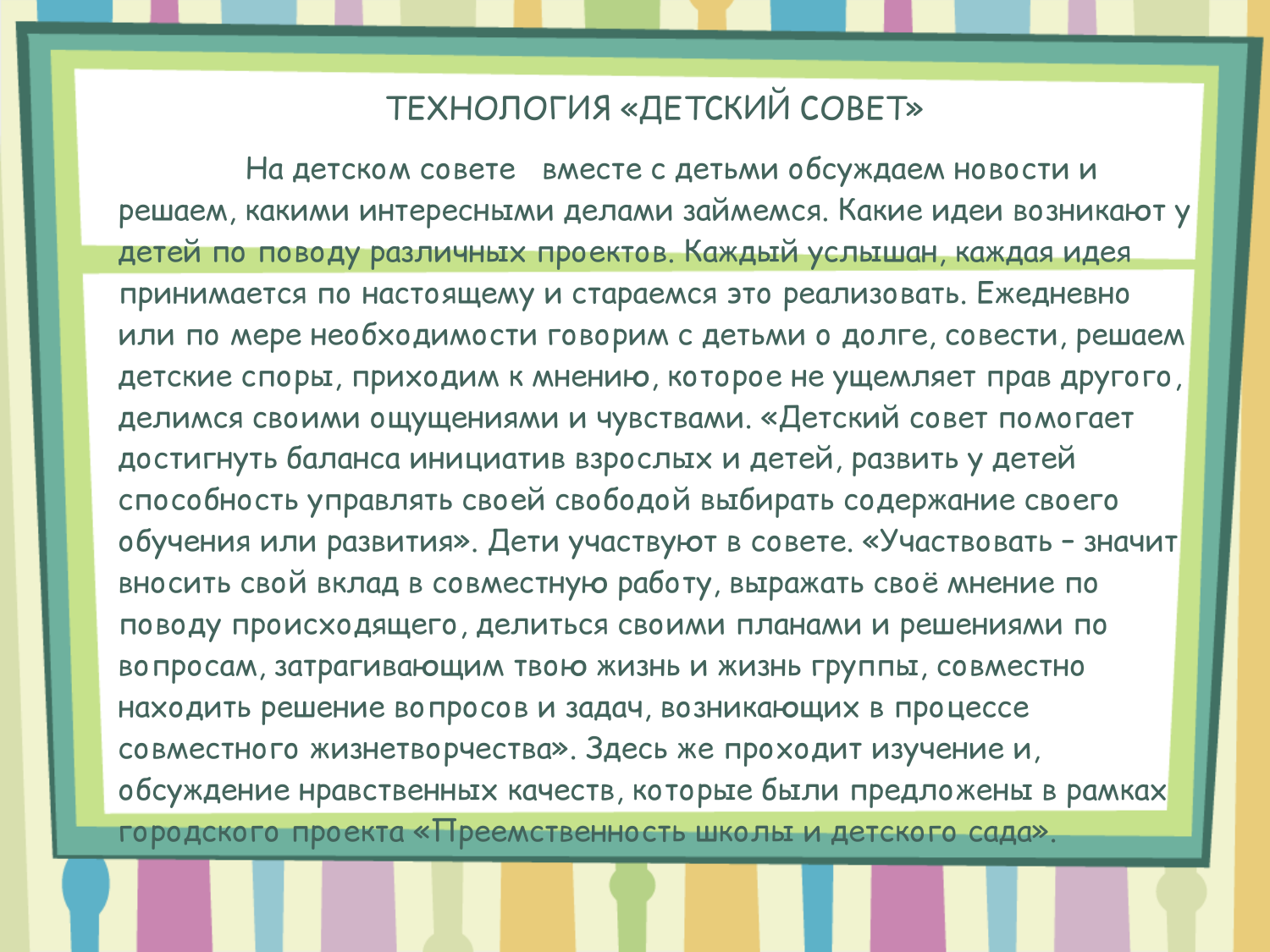

ТЕХНОЛОГИЯ «ДЕТСКИЙ СОВЕТ»
	На детском совете   вместе с детьми обсуждаем новости и решаем, какими интересными делами займемся. Какие идеи возникают у детей по поводу различных проектов. Каждый услышан, каждая идея принимается по настоящему и стараемся это реализовать. Ежедневно или по мере необходимости говорим с детьми о долге, совести, решаем детские споры, приходим к мнению, которое не ущемляет прав другого, делимся своими ощущениями и чувствами. «Детский совет помогает достигнуть баланса инициатив взрослых и детей, развить у детей способность управлять своей свободой выбирать содержание своего обучения или развития». Дети участвуют в совете. «Участвовать – значит вносить свой вклад в совместную работу, выражать своё мнение по поводу происходящего, делиться своими планами и решениями по вопросам, затрагивающим твою жизнь и жизнь группы, совместно находить решение вопросов и задач, возникающих в процессе совместного жизнетворчества». Здесь же проходит изучение и, обсуждение нравственных качеств, которые были предложены в рамках городского проекта «Преемственность школы и детского сада».